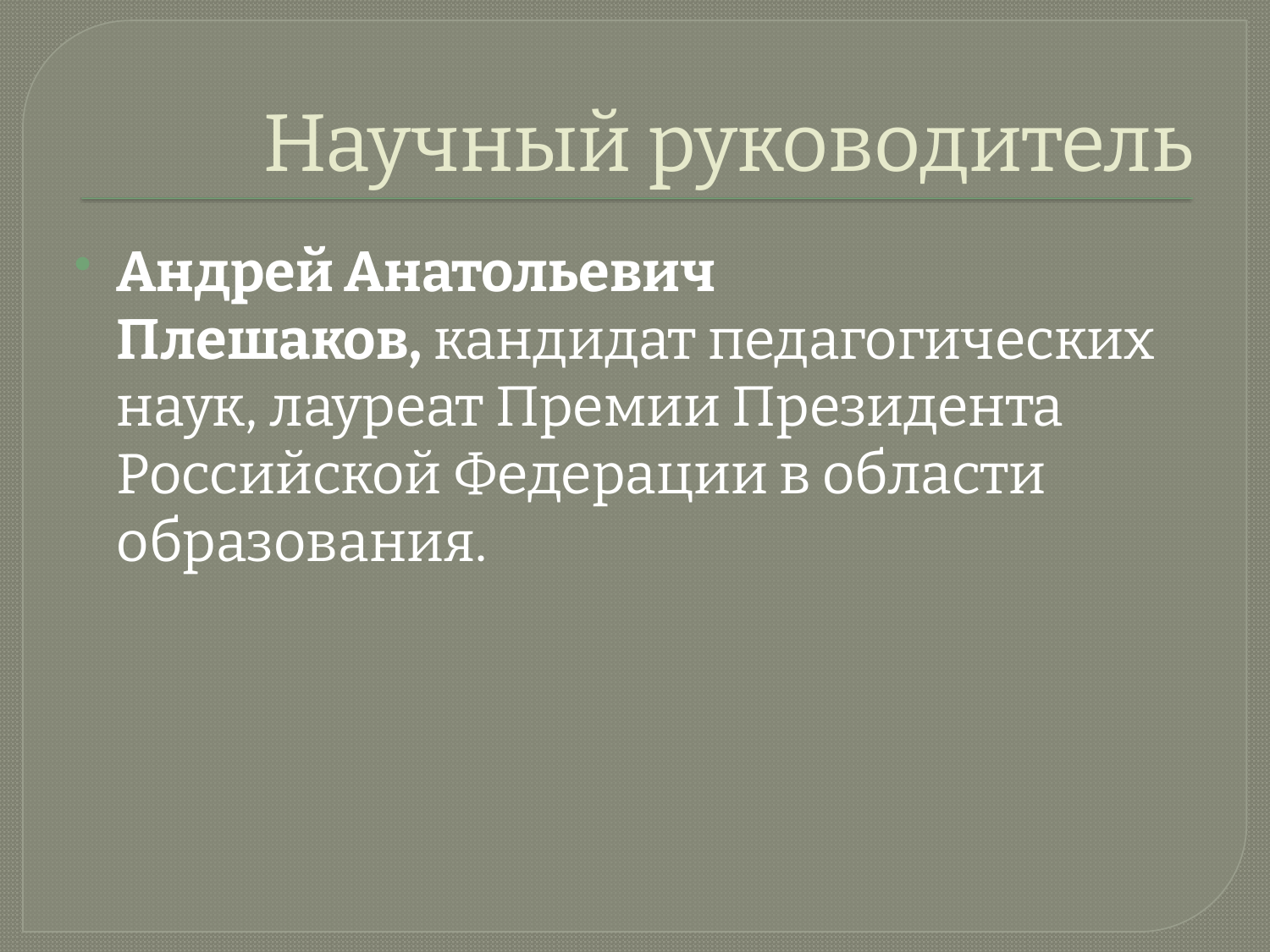

# Научный руководитель
Андрей Анатольевич Плешаков, кандидат педагогических наук, лауреат Премии Президента Российской Федерации в области образования.